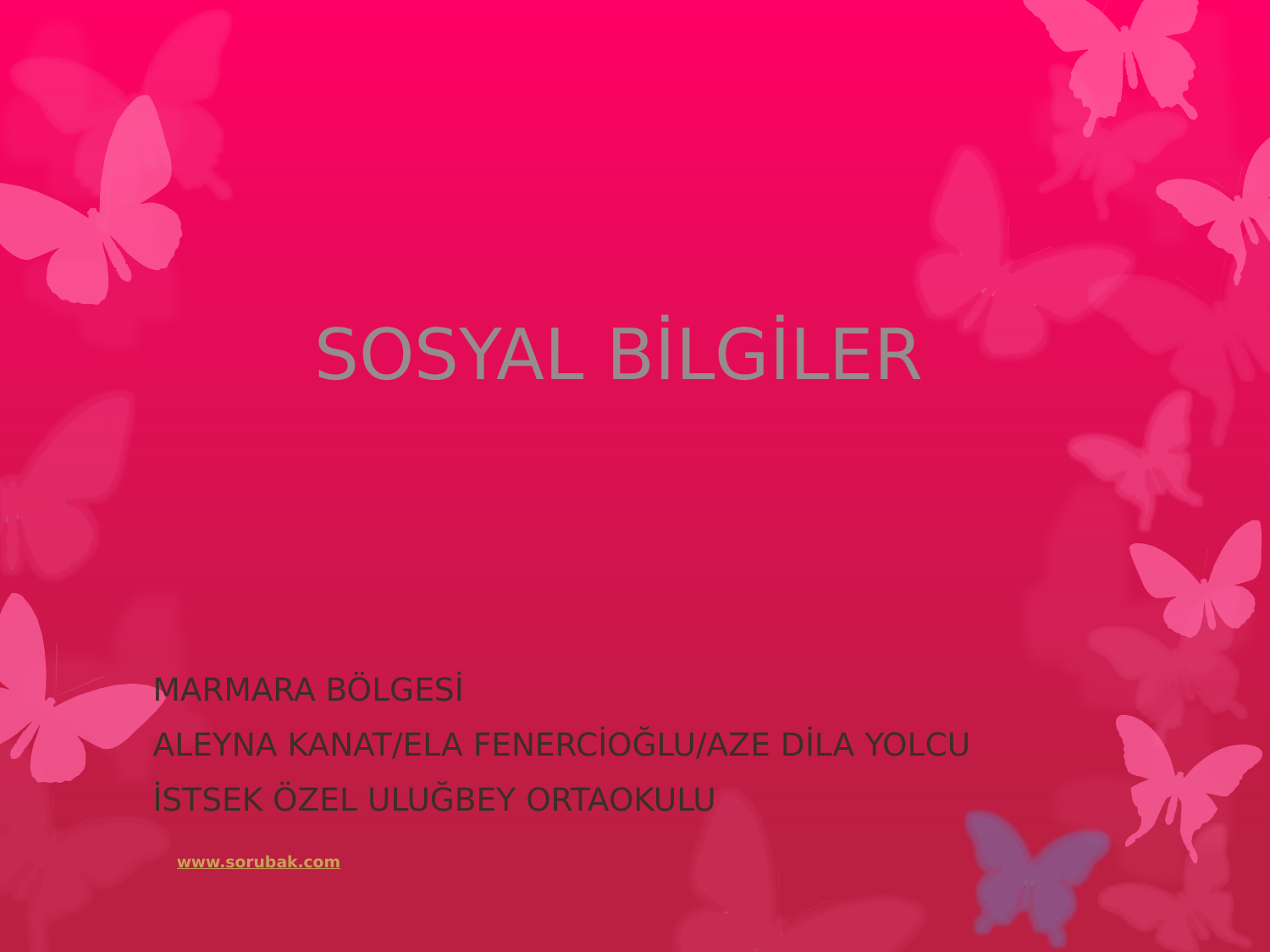

# SOSYAL BİLGİLER
MARMARA BÖLGESİ
ALEYNA KANAT/ELA FENERCİOĞLU/AZE DİLA YOLCU
İSTSEK ÖZEL ULUĞBEY ORTAOKULU
www.sorubak.com